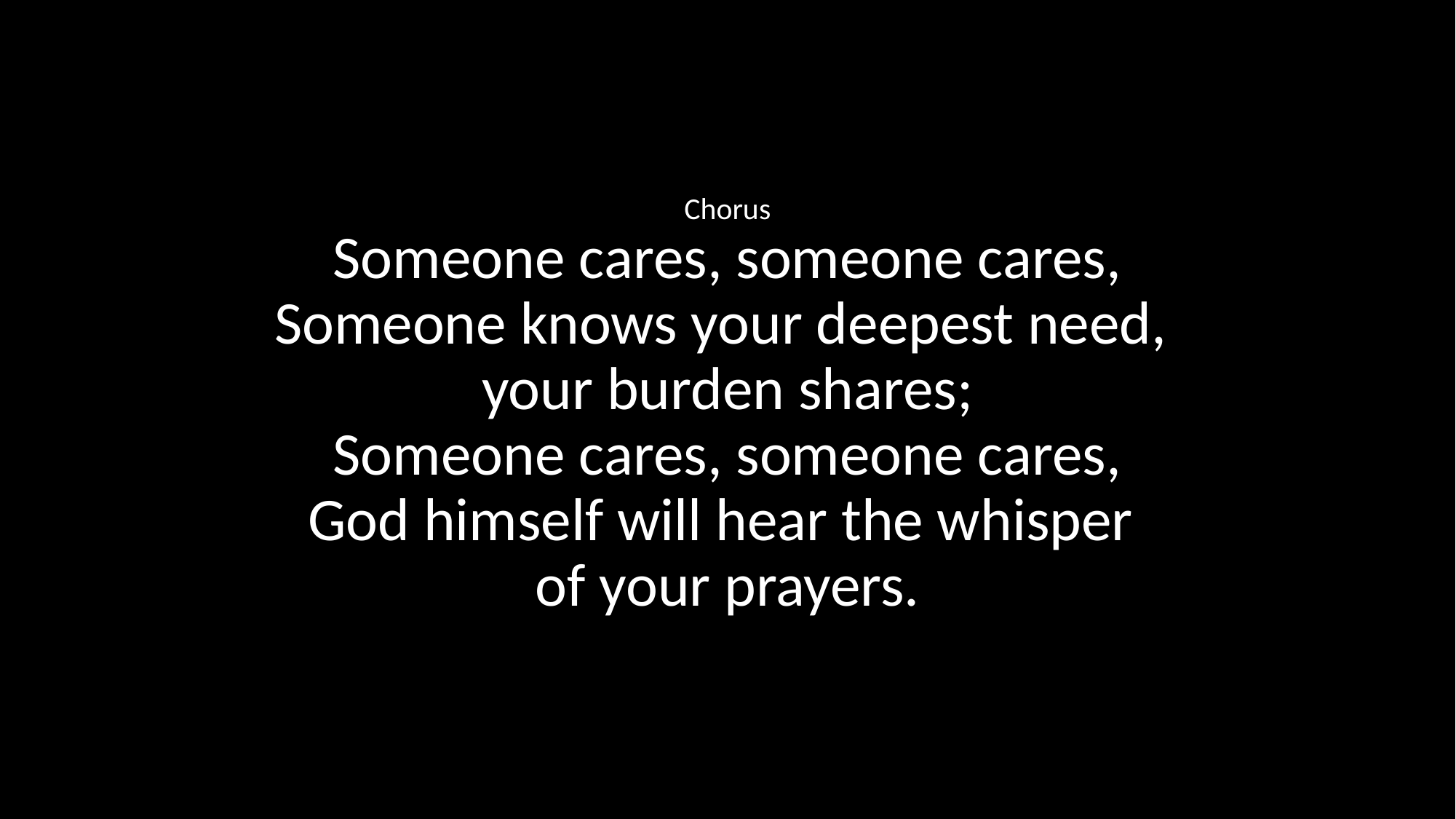

Chorus
Someone cares, someone cares,
Someone knows your deepest need,
your burden shares;
Someone cares, someone cares,
God himself will hear the whisper
of your prayers.